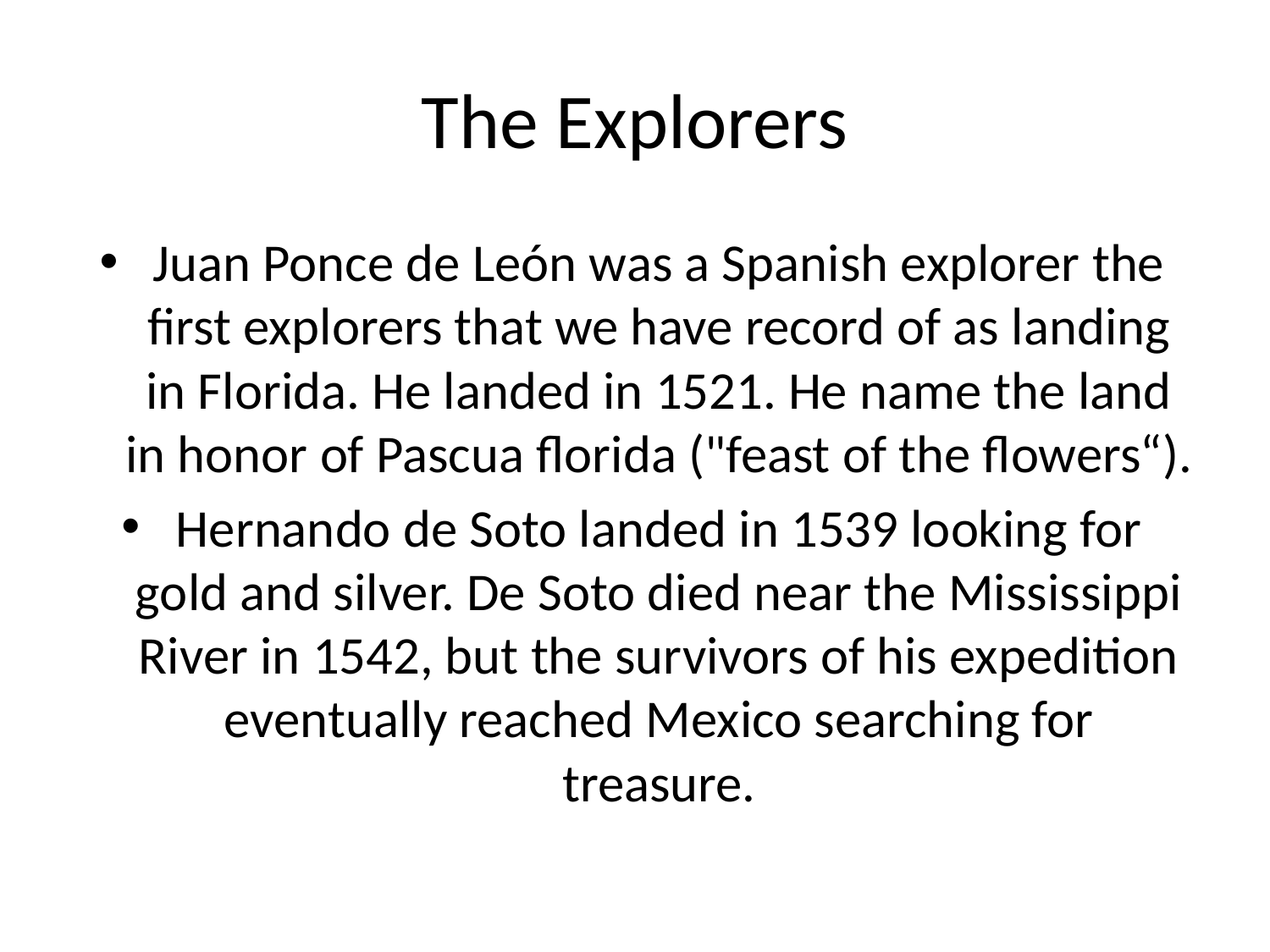

# The Explorers
Juan Ponce de León was a Spanish explorer the first explorers that we have record of as landing in Florida. He landed in 1521. He name the land in honor of Pascua florida ("feast of the flowers“).
Hernando de Soto landed in 1539 looking for gold and silver. De Soto died near the Mississippi River in 1542, but the survivors of his expedition eventually reached Mexico searching for treasure.